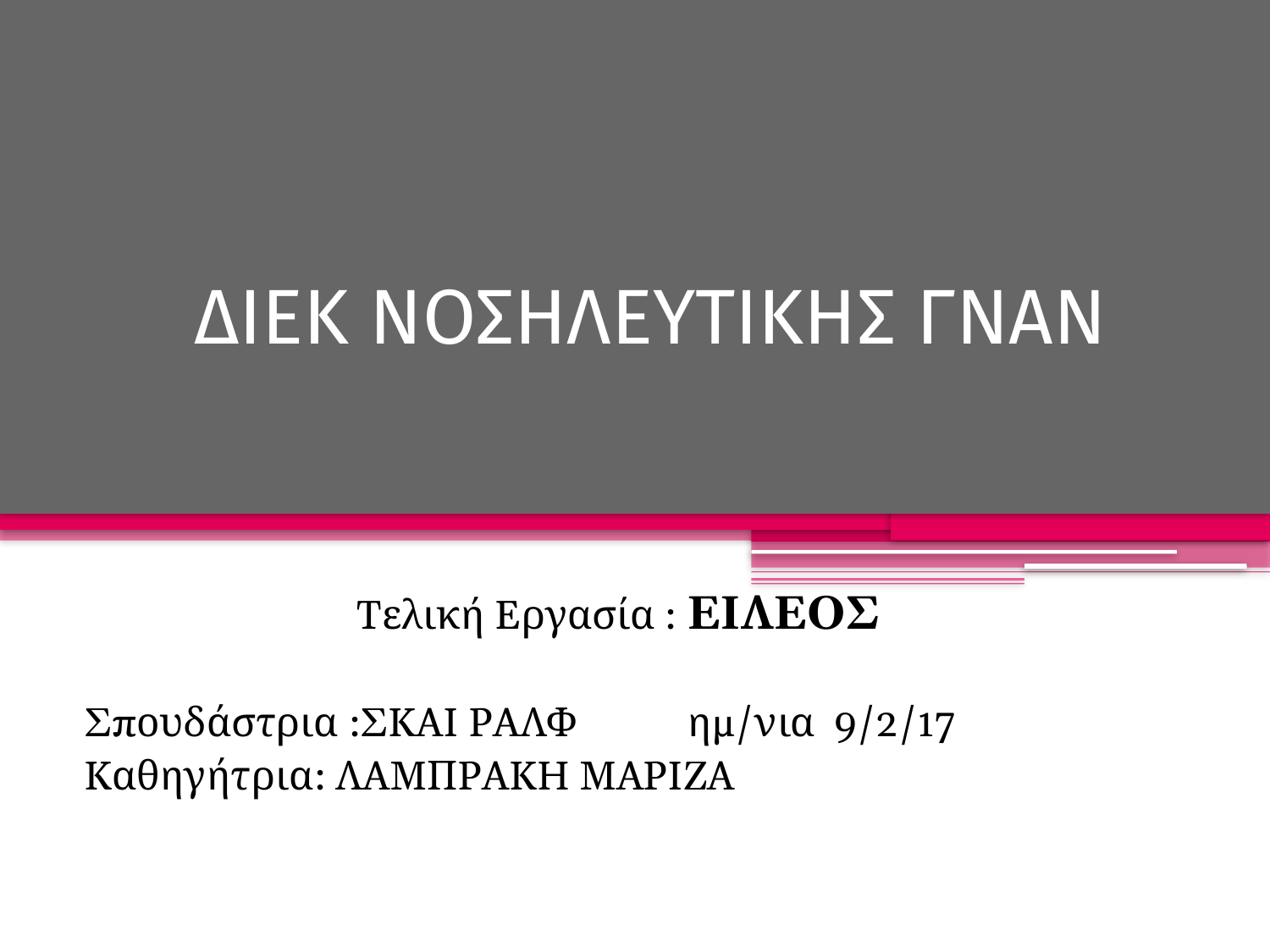

# ΔΙΕΚ ΝΟΣΗΛΕΥΤΙΚΗΣ ΓΝΑΝ
Τελική Εργασία : ΕΙΛΕΟΣ

Σπουδάστρια :ΣΚΑΙ ΡΑΛΦ											ημ/νια  9/2/17
Καθηγήτρια: ΛΑΜΠΡΑΚΗ ΜΑΡΙΖΑ